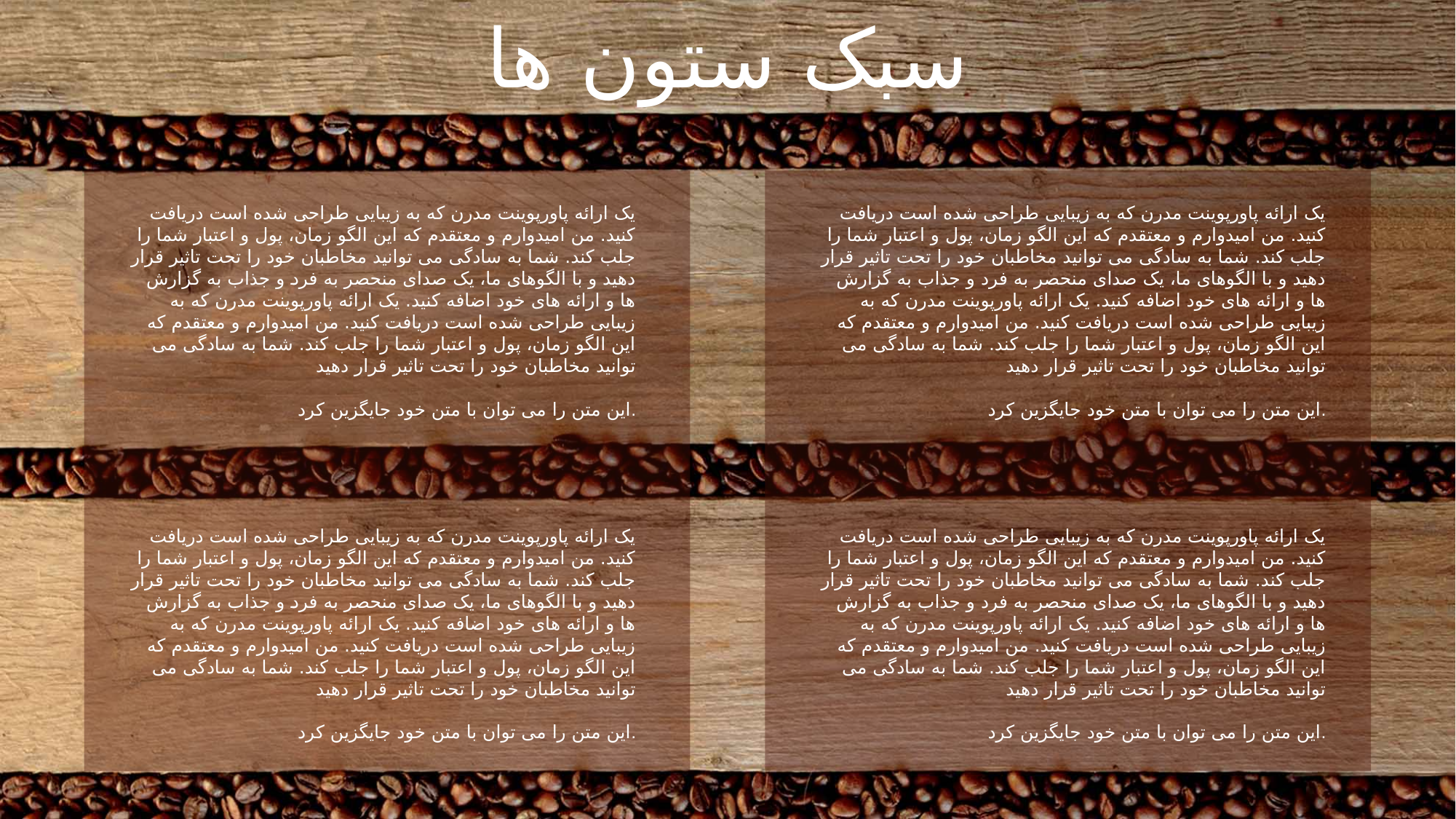

سبک ستون ها

یک ارائه پاورپوینت مدرن که به زیبایی طراحی شده است دریافت کنید. من امیدوارم و معتقدم که این الگو زمان، پول و اعتبار شما را جلب کند. شما به سادگی می توانید مخاطبان خود را تحت تاثیر قرار دهید و با الگوهای ما، یک صدای منحصر به فرد و جذاب به گزارش ها و ارائه های خود اضافه کنید. یک ارائه پاورپوینت مدرن که به زیبایی طراحی شده است دریافت کنید. من امیدوارم و معتقدم که این الگو زمان، پول و اعتبار شما را جلب کند. شما به سادگی می توانید مخاطبان خود را تحت تاثیر قرار دهید

این متن را می توان با متن خود جایگزین کرد.
یک ارائه پاورپوینت مدرن که به زیبایی طراحی شده است دریافت کنید. من امیدوارم و معتقدم که این الگو زمان، پول و اعتبار شما را جلب کند. شما به سادگی می توانید مخاطبان خود را تحت تاثیر قرار دهید و با الگوهای ما، یک صدای منحصر به فرد و جذاب به گزارش ها و ارائه های خود اضافه کنید. یک ارائه پاورپوینت مدرن که به زیبایی طراحی شده است دریافت کنید. من امیدوارم و معتقدم که این الگو زمان، پول و اعتبار شما را جلب کند. شما به سادگی می توانید مخاطبان خود را تحت تاثیر قرار دهید

این متن را می توان با متن خود جایگزین کرد.
یک ارائه پاورپوینت مدرن که به زیبایی طراحی شده است دریافت کنید. من امیدوارم و معتقدم که این الگو زمان، پول و اعتبار شما را جلب کند. شما به سادگی می توانید مخاطبان خود را تحت تاثیر قرار دهید و با الگوهای ما، یک صدای منحصر به فرد و جذاب به گزارش ها و ارائه های خود اضافه کنید. یک ارائه پاورپوینت مدرن که به زیبایی طراحی شده است دریافت کنید. من امیدوارم و معتقدم که این الگو زمان، پول و اعتبار شما را جلب کند. شما به سادگی می توانید مخاطبان خود را تحت تاثیر قرار دهید

این متن را می توان با متن خود جایگزین کرد.
یک ارائه پاورپوینت مدرن که به زیبایی طراحی شده است دریافت کنید. من امیدوارم و معتقدم که این الگو زمان، پول و اعتبار شما را جلب کند. شما به سادگی می توانید مخاطبان خود را تحت تاثیر قرار دهید و با الگوهای ما، یک صدای منحصر به فرد و جذاب به گزارش ها و ارائه های خود اضافه کنید. یک ارائه پاورپوینت مدرن که به زیبایی طراحی شده است دریافت کنید. من امیدوارم و معتقدم که این الگو زمان، پول و اعتبار شما را جلب کند. شما به سادگی می توانید مخاطبان خود را تحت تاثیر قرار دهید

این متن را می توان با متن خود جایگزین کرد.